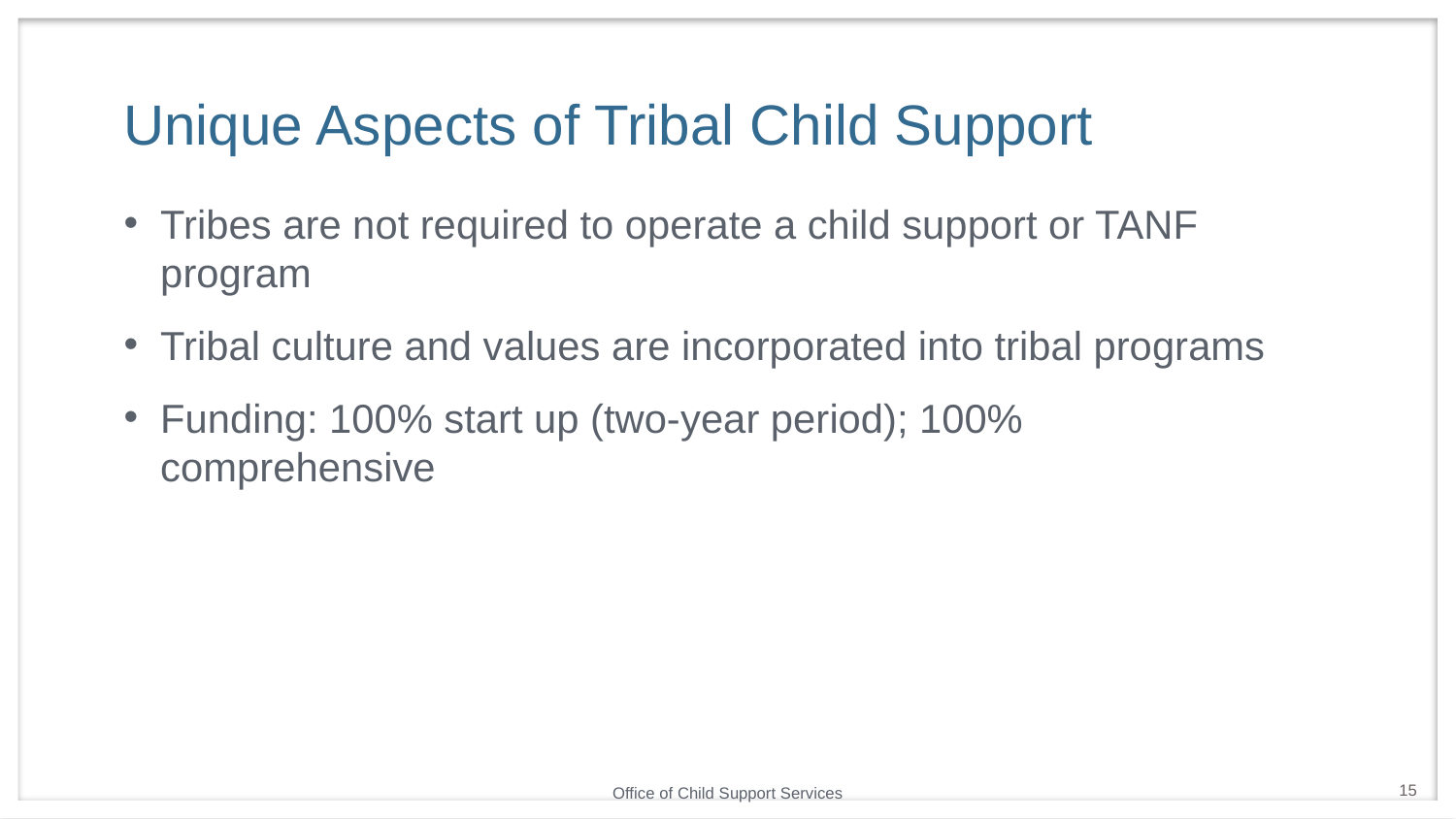

# Unique Aspects of Tribal Child Support
Tribes are not required to operate a child support or TANF program
Tribal culture and values are incorporated into tribal programs
Funding: 100% start up (two-year period); 100% comprehensive
15